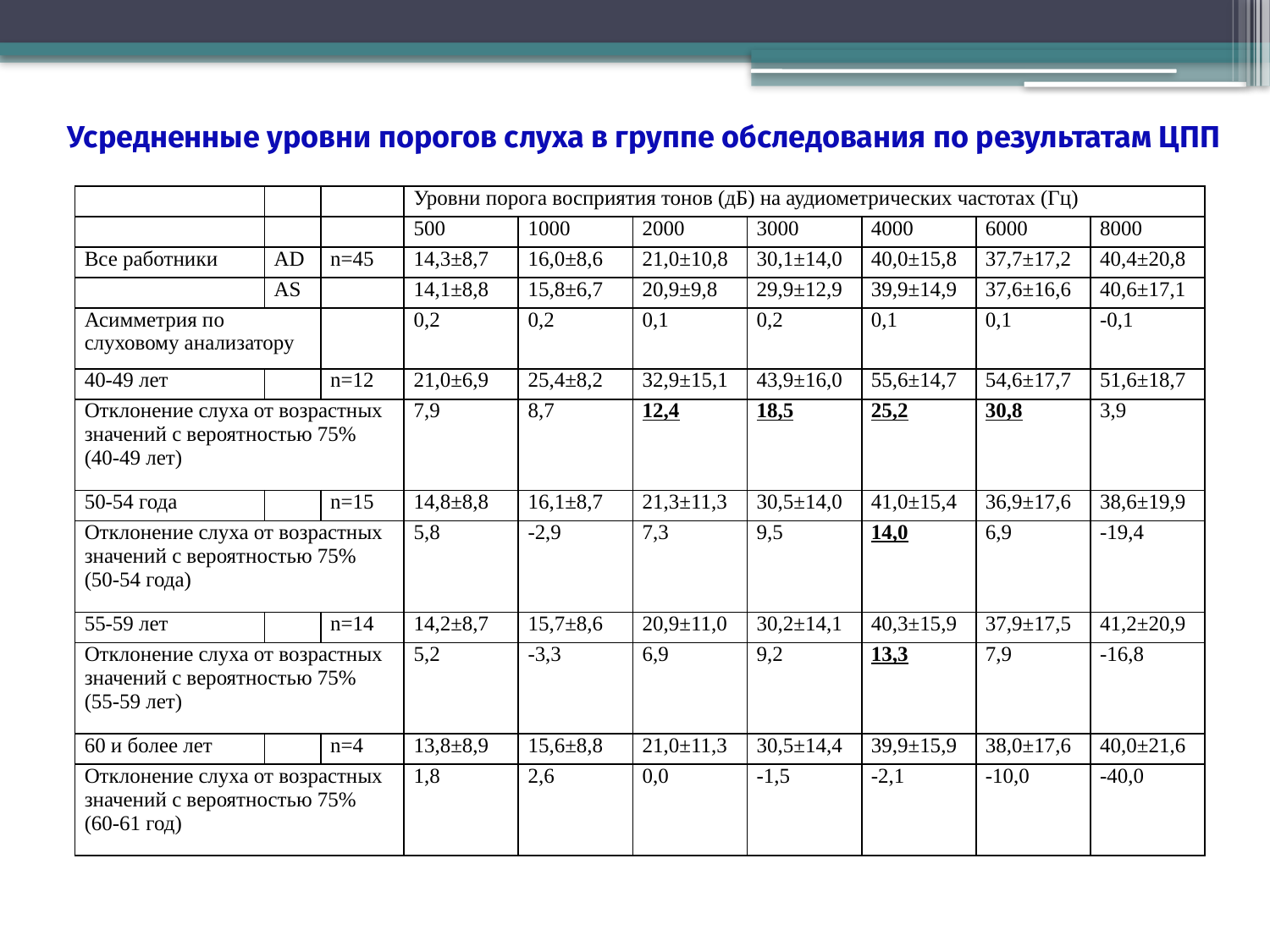

# Усредненные уровни порогов слуха в группе обследования по результатам ЦПП
|  |  |  | Уровни порога восприятия тонов (дБ) на аудиометрических частотах (Гц) |  |  |  |  |  |  |
| --- | --- | --- | --- | --- | --- | --- | --- | --- | --- |
|  |  |  | 500 | 1000 | 2000 | 3000 | 4000 | 6000 | 8000 |
| Все работники | AD | n=45 | 14,3±8,7 | 16,0±8,6 | 21,0±10,8 | 30,1±14,0 | 40,0±15,8 | 37,7±17,2 | 40,4±20,8 |
|  | AS |  | 14,1±8,8 | 15,8±6,7 | 20,9±9,8 | 29,9±12,9 | 39,9±14,9 | 37,6±16,6 | 40,6±17,1 |
| Асимметрия по слуховому анализатору |  |  | 0,2 | 0,2 | 0,1 | 0,2 | 0,1 | 0,1 | -0,1 |
| 40-49 лет |  | n=12 | 21,0±6,9 | 25,4±8,2 | 32,9±15,1 | 43,9±16,0 | 55,6±14,7 | 54,6±17,7 | 51,6±18,7 |
| Отклонение слуха от возрастных значений с вероятностью 75% (40-49 лет) |  |  | 7,9 | 8,7 | 12,4 | 18,5 | 25,2 | 30,8 | 3,9 |
| 50-54 года |  | n=15 | 14,8±8,8 | 16,1±8,7 | 21,3±11,3 | 30,5±14,0 | 41,0±15,4 | 36,9±17,6 | 38,6±19,9 |
| Отклонение слуха от возрастных значений с вероятностью 75% (50-54 года) |  |  | 5,8 | -2,9 | 7,3 | 9,5 | 14,0 | 6,9 | -19,4 |
| 55-59 лет |  | n=14 | 14,2±8,7 | 15,7±8,6 | 20,9±11,0 | 30,2±14,1 | 40,3±15,9 | 37,9±17,5 | 41,2±20,9 |
| Отклонение слуха от возрастных значений с вероятностью 75% (55-59 лет) |  |  | 5,2 | -3,3 | 6,9 | 9,2 | 13,3 | 7,9 | -16,8 |
| 60 и более лет |  | n=4 | 13,8±8,9 | 15,6±8,8 | 21,0±11,3 | 30,5±14,4 | 39,9±15,9 | 38,0±17,6 | 40,0±21,6 |
| Отклонение слуха от возрастных значений с вероятностью 75% (60-61 год) |  |  | 1,8 | 2,6 | 0,0 | -1,5 | -2,1 | -10,0 | -40,0 |